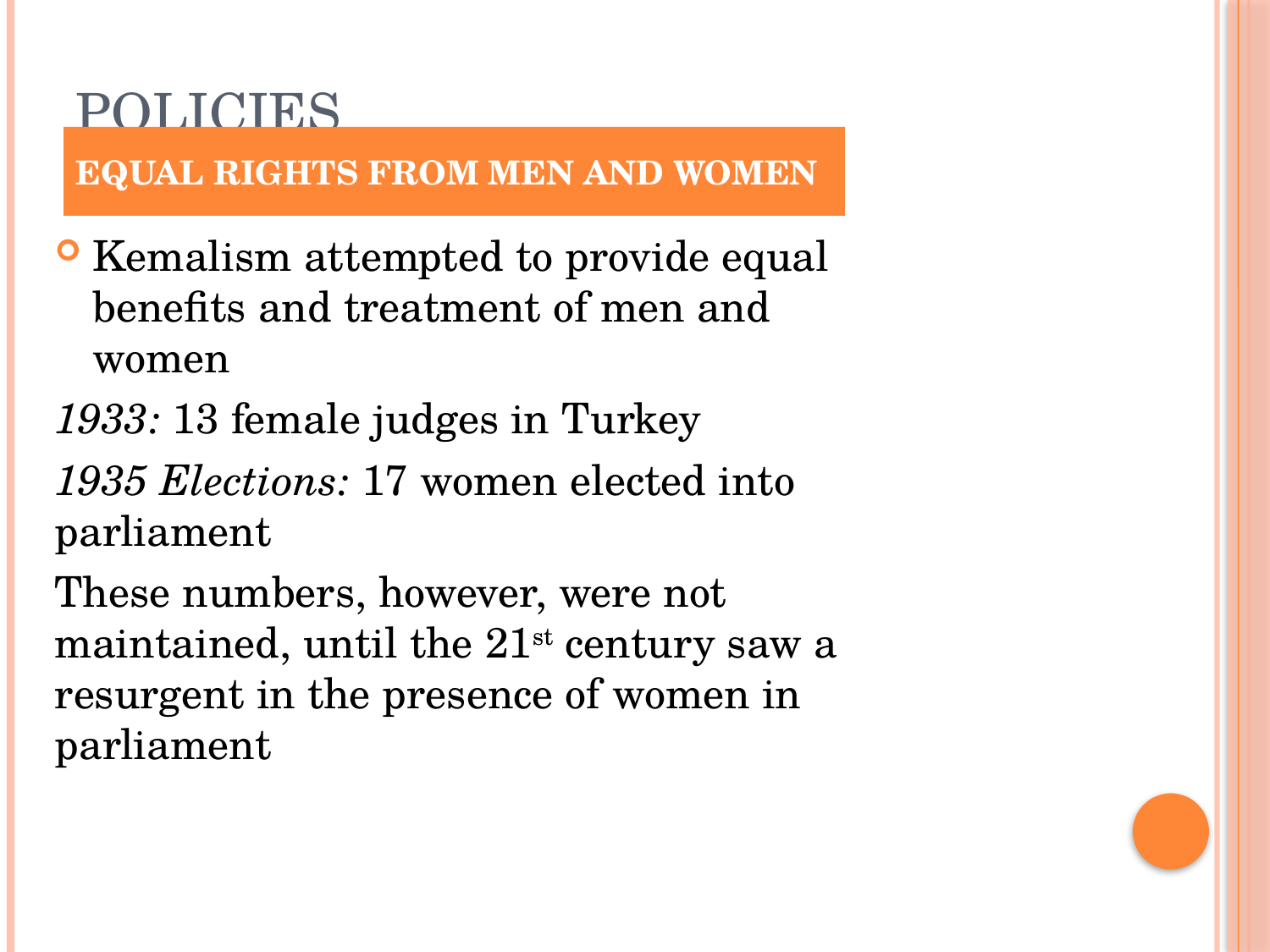

# POLICIES
EQUAL RIGHTS FROM MEN AND WOMEN
Kemalism attempted to provide equal benefits and treatment of men and women
1933: 13 female judges in Turkey
1935 Elections: 17 women elected into parliament
These numbers, however, were not maintained, until the 21st century saw a resurgent in the presence of women in parliament